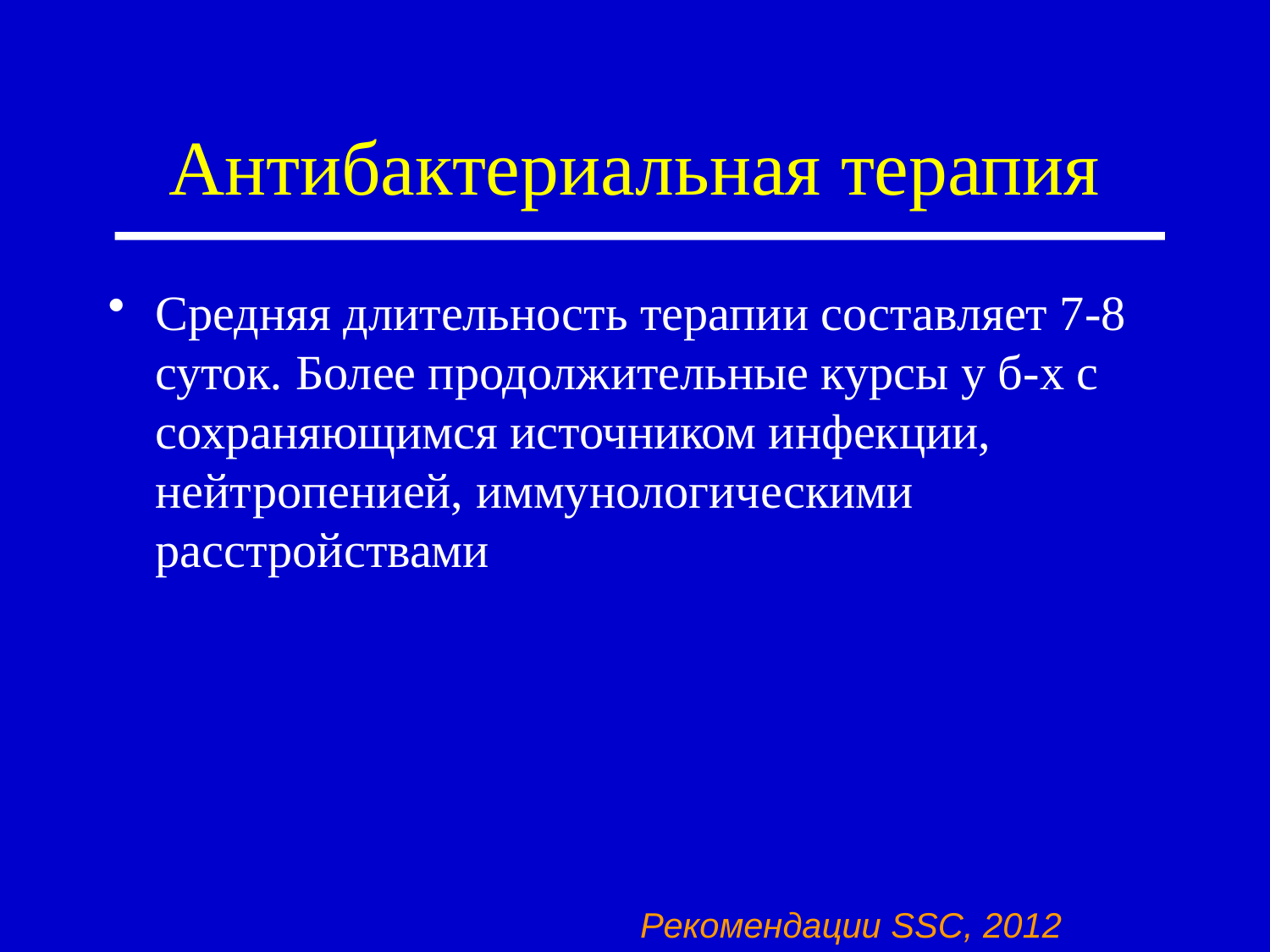

# Антибактериальная терапия

Средняя длительность терапии составляет 7-8 суток. Более продолжительные курсы у б-х с сохраняющимся источником инфекции, нейтропенией, иммунологическими расстройствами
Рекомендации SSC, 2012